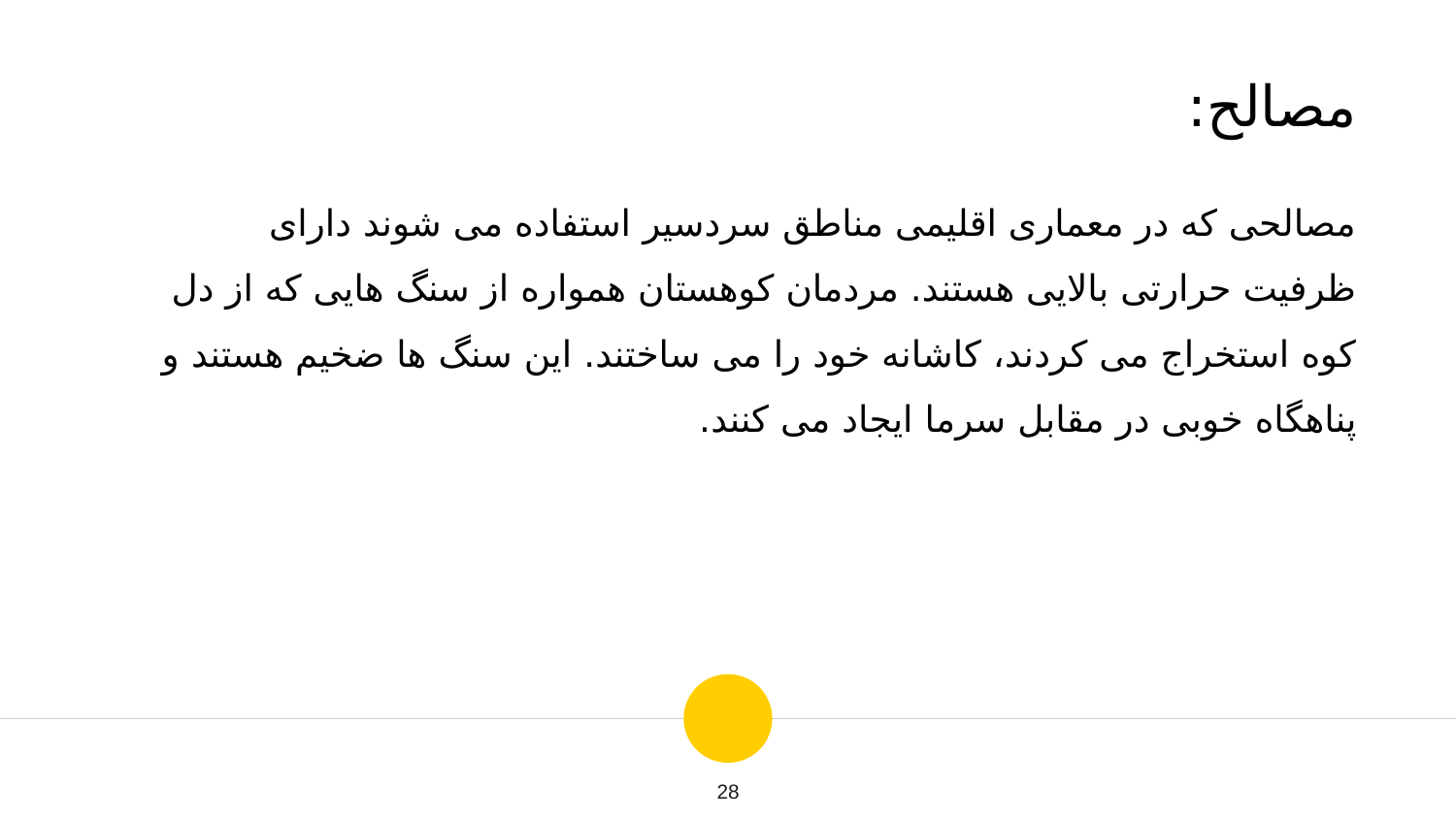

مصالح:
مصالحی که در معماری اقلیمی مناطق سردسیر استفاده می شوند دارای ظرفیت حرارتی بالایی هستند. مردمان کوهستان همواره از سنگ هایی که از دل کوه استخراج می کردند، کاشانه خود را می ساختند. این سنگ ها ضخیم هستند و پناهگاه خوبی در مقابل سرما ایجاد می کنند.
28